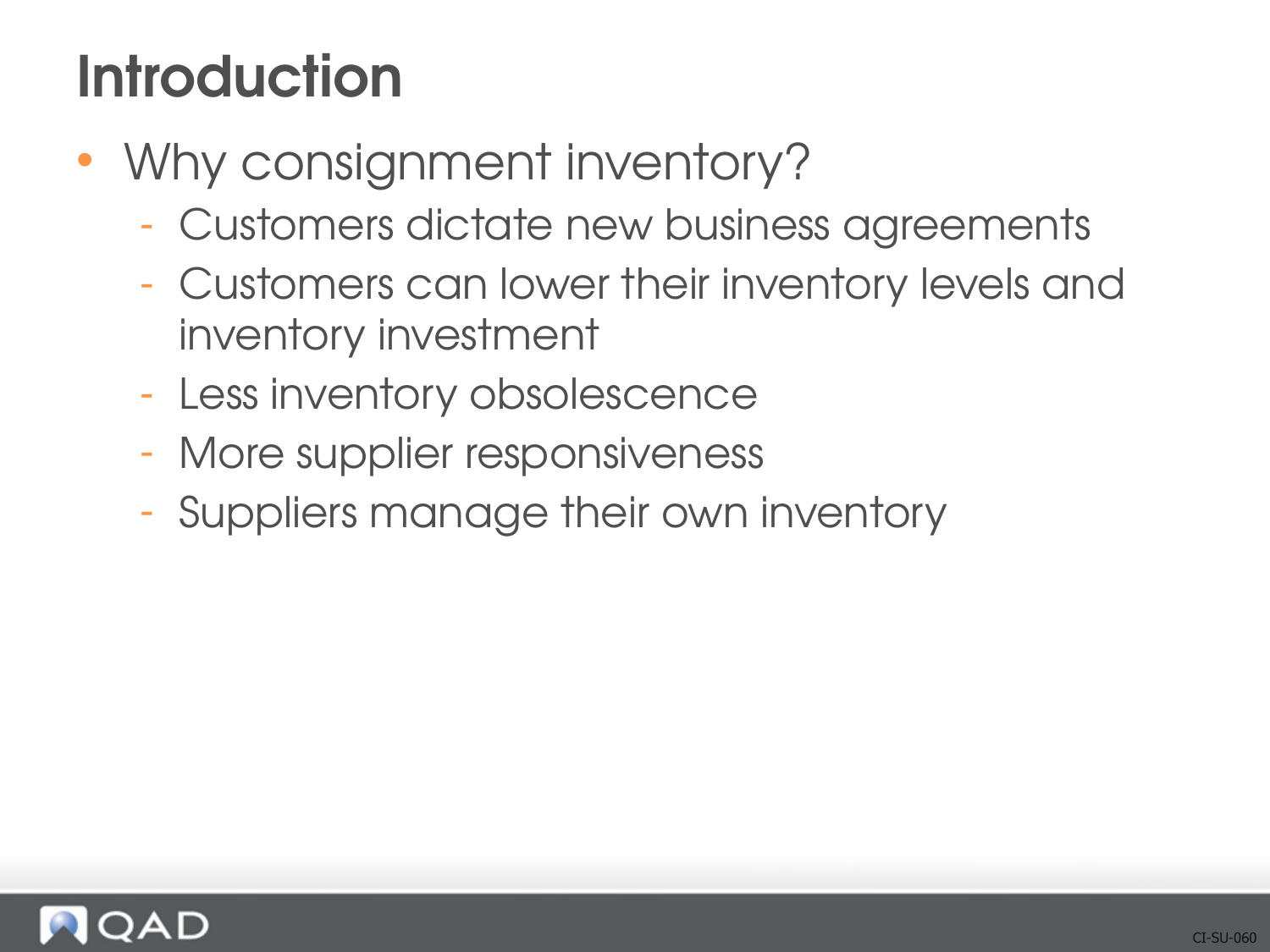

# Introduction
Why consignment inventory?
Customers dictate new business agreements
Customers can lower their inventory levels and inventory investment
Less inventory obsolescence
More supplier responsiveness
Suppliers manage their own inventory

CI-SU-060